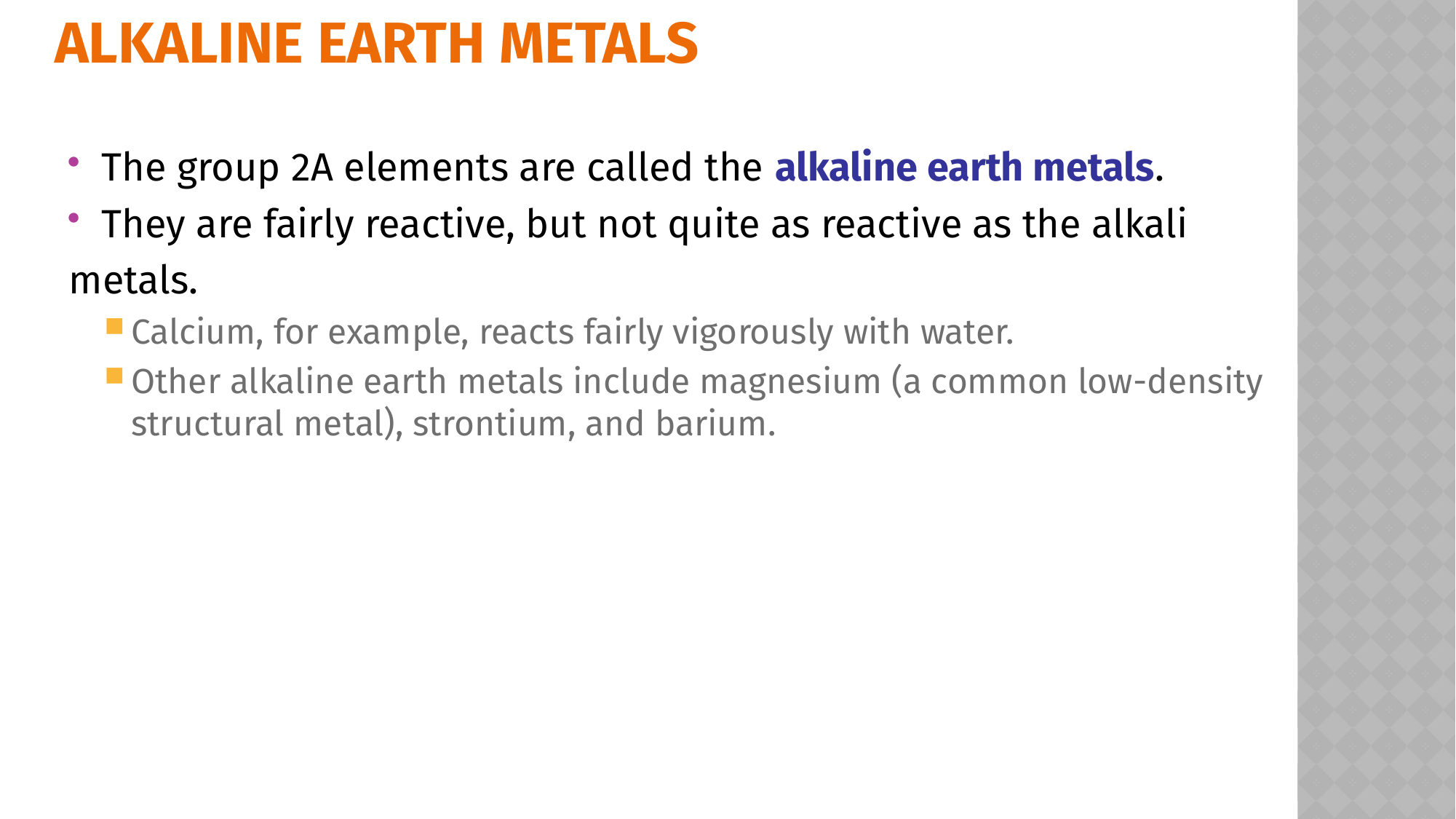

# Alkaline Earth Metals
The group 2A elements are called the alkaline earth metals.
They are fairly reactive, but not quite as reactive as the alkali
metals.
Calcium, for example, reacts fairly vigorously with water.
Other alkaline earth metals include magnesium (a common low-density structural metal), strontium, and barium.